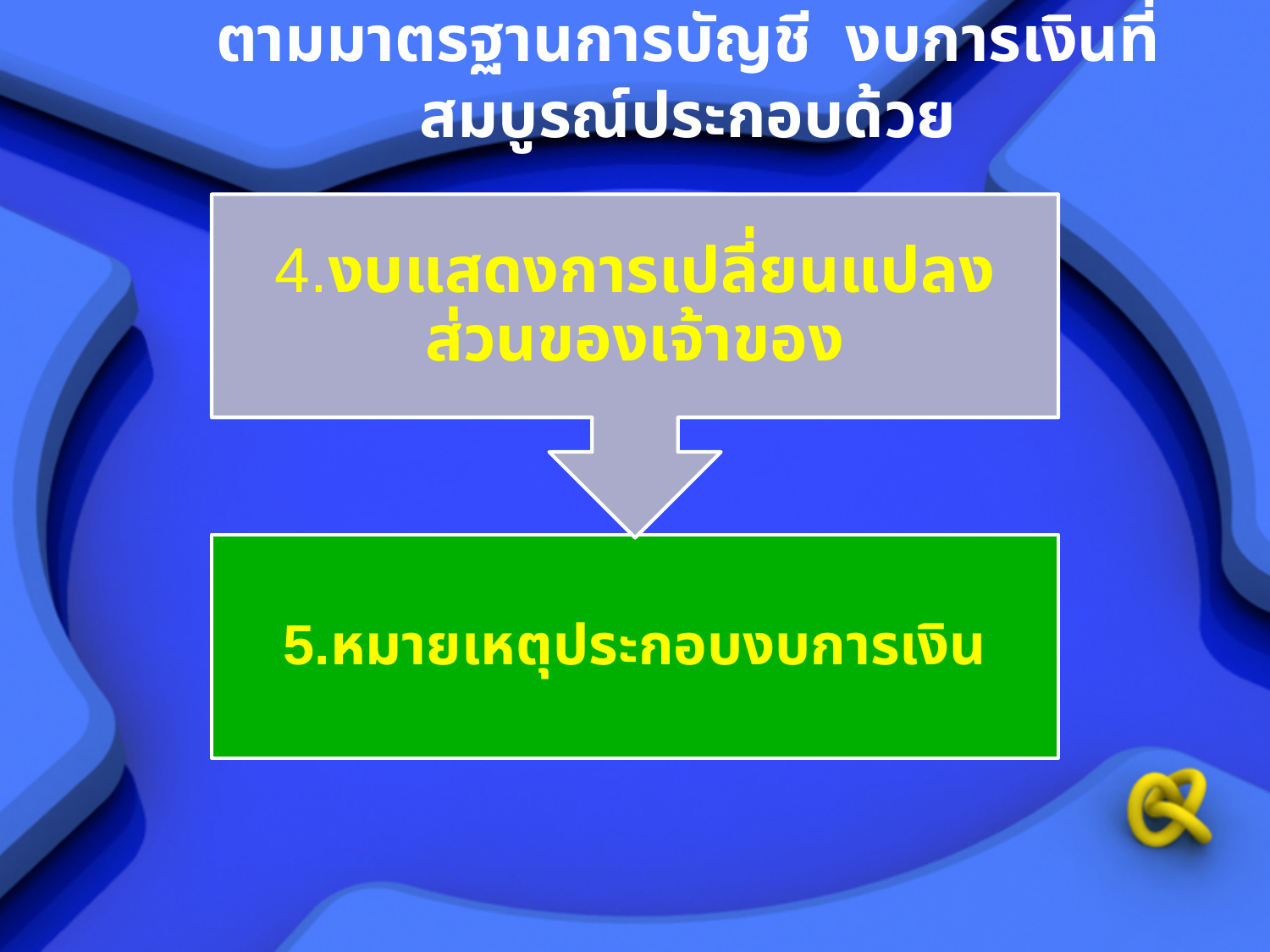

# ตามมาตรฐานการบัญชี  งบการเงินที่สมบูรณ์ประกอบด้วย
5.หมายเหตุประกอบงบการเงิน
4.งบแสดงการเปลี่ยนแปลงส่วนของเจ้าของ